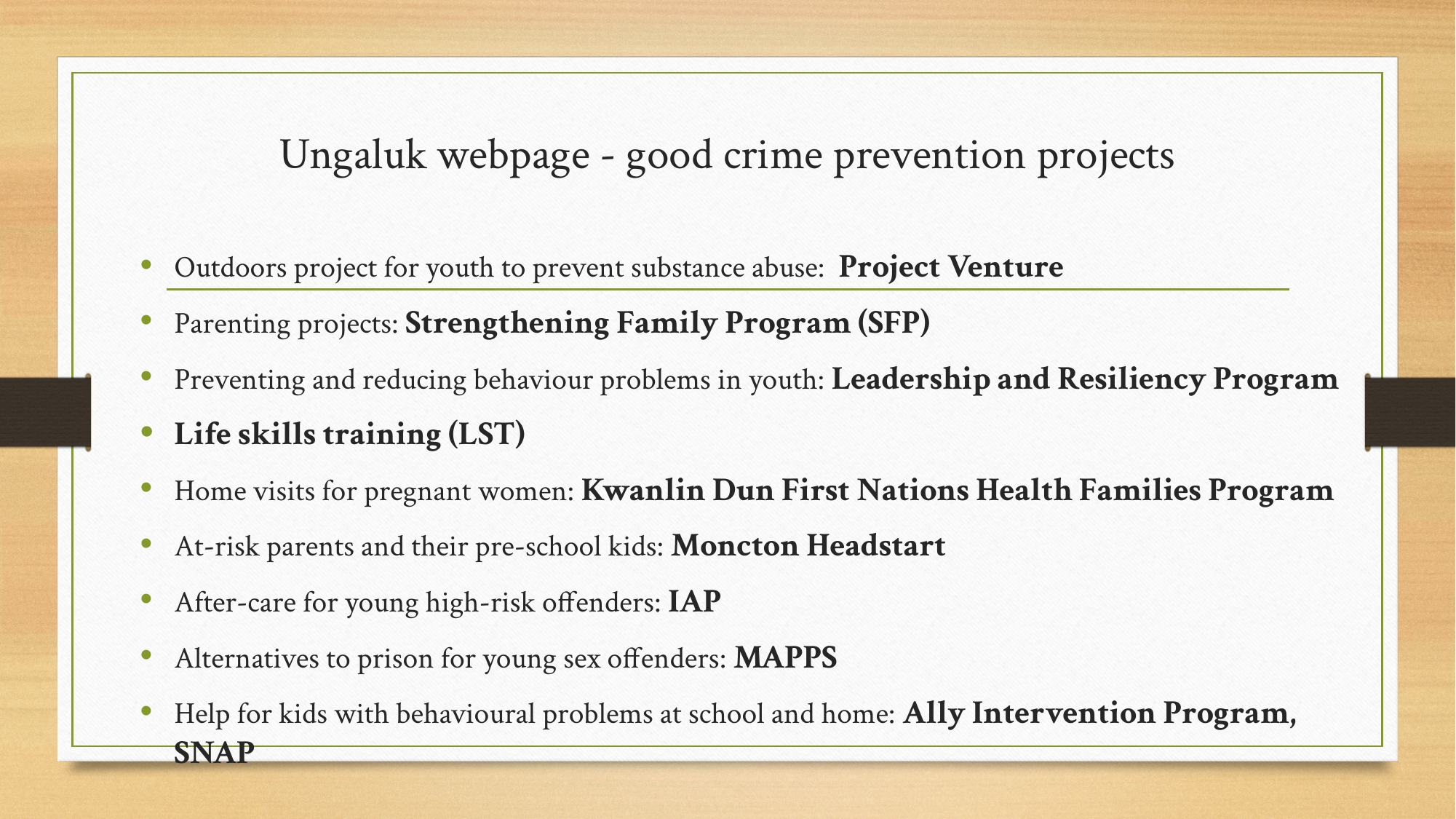

# Ungaluk webpage - good crime prevention projects
Outdoors project for youth to prevent substance abuse:  Project Venture
Parenting projects: Strengthening Family Program (SFP)
Preventing and reducing behaviour problems in youth: Leadership and Resiliency Program
Life skills training (LST)
Home visits for pregnant women: Kwanlin Dun First Nations Health Families Program
At-risk parents and their pre-school kids: Moncton Headstart
After-care for young high-risk offenders: IAP
Alternatives to prison for young sex offenders: MAPPS
Help for kids with behavioural problems at school and home: Ally Intervention Program, SNAP